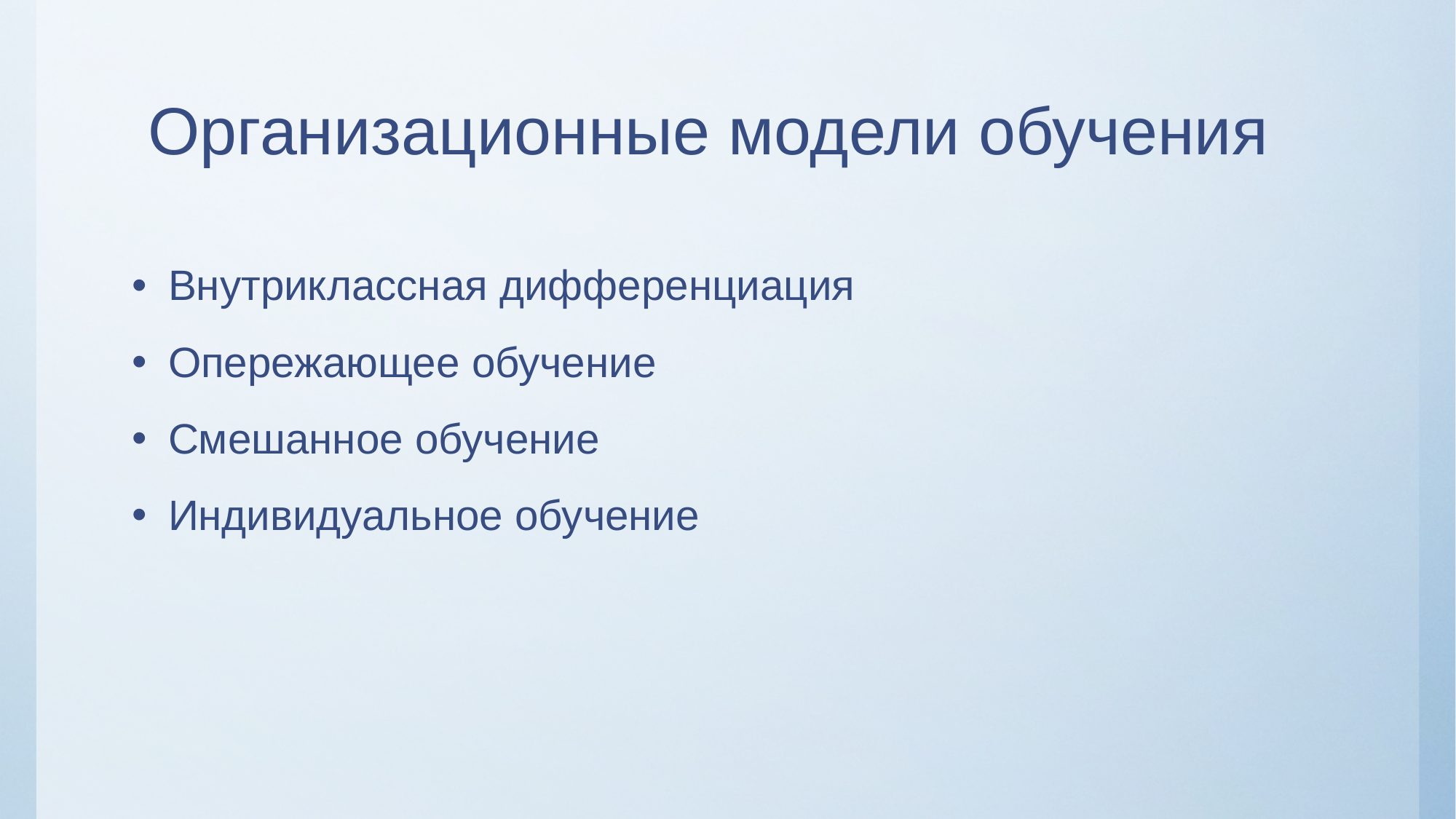

# Организационные модели обучения
Внутриклассная дифференциация
Опережающее обучение
Смешанное обучение
Индивидуальное обучение